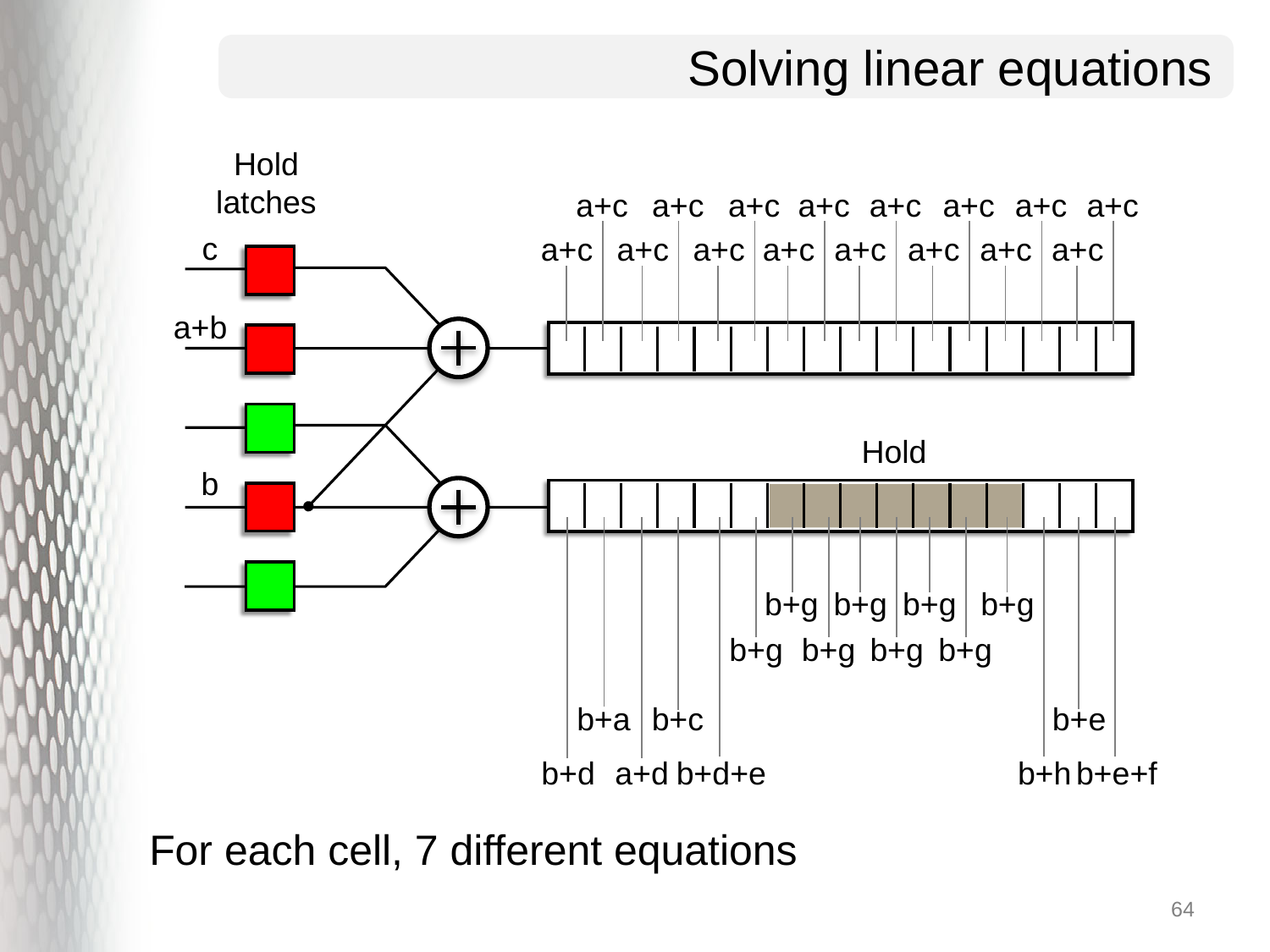

# Solving linear equations
Hold latches

a+c
a+c
a+c
a+c
a+c
a+c
a+c
a+c
a+c
a+c
a+c
a+c
a+c
a+c
a+c
a+c

c

a+b

Hold
b

b+a
b+c
b+e
b+d
a+d
b+d+e
b+h
b+e+f
b+g
b+g
b+g
b+g
b+g
b+g
b+g
b+g

For each cell, 7 different equations